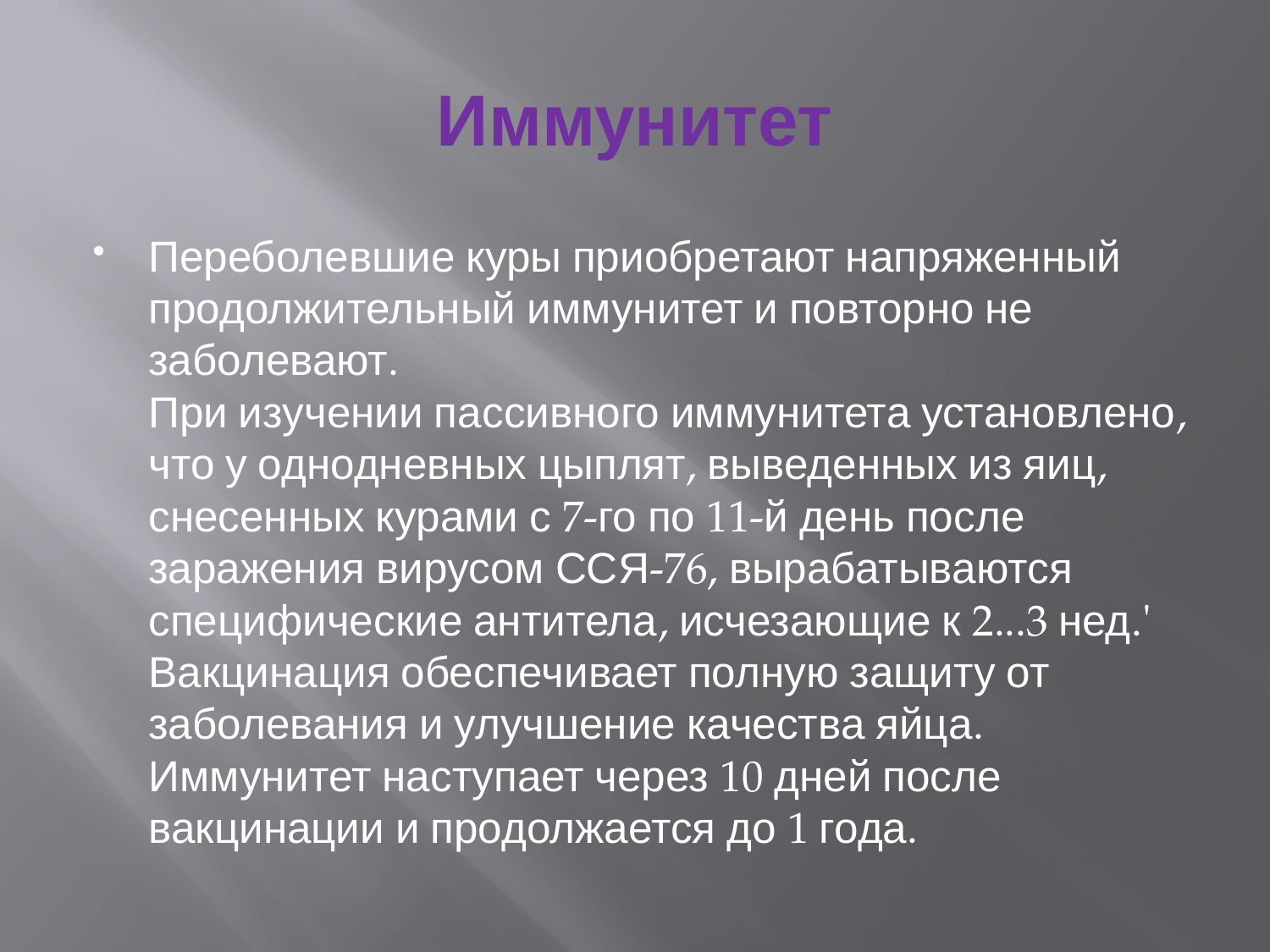

# Иммунитет
Переболевшие куры приобретают напряженный продолжительный иммунитет и повторно не заболевают. 
При изучении пассивного иммунитета установлено, что у однодневных цыплят, выведенных из яиц, снесенных курами с 7-го по 11-й день после заражения вирусом ССЯ-76, вырабатываются специфические антитела, исчезающие к 2...3 нед.' 
Вакцинация обеспечивает полную защиту от заболевания и улучшение качества яйца. Иммунитет наступает через 10 дней после вакцинации и продолжается до 1 года.